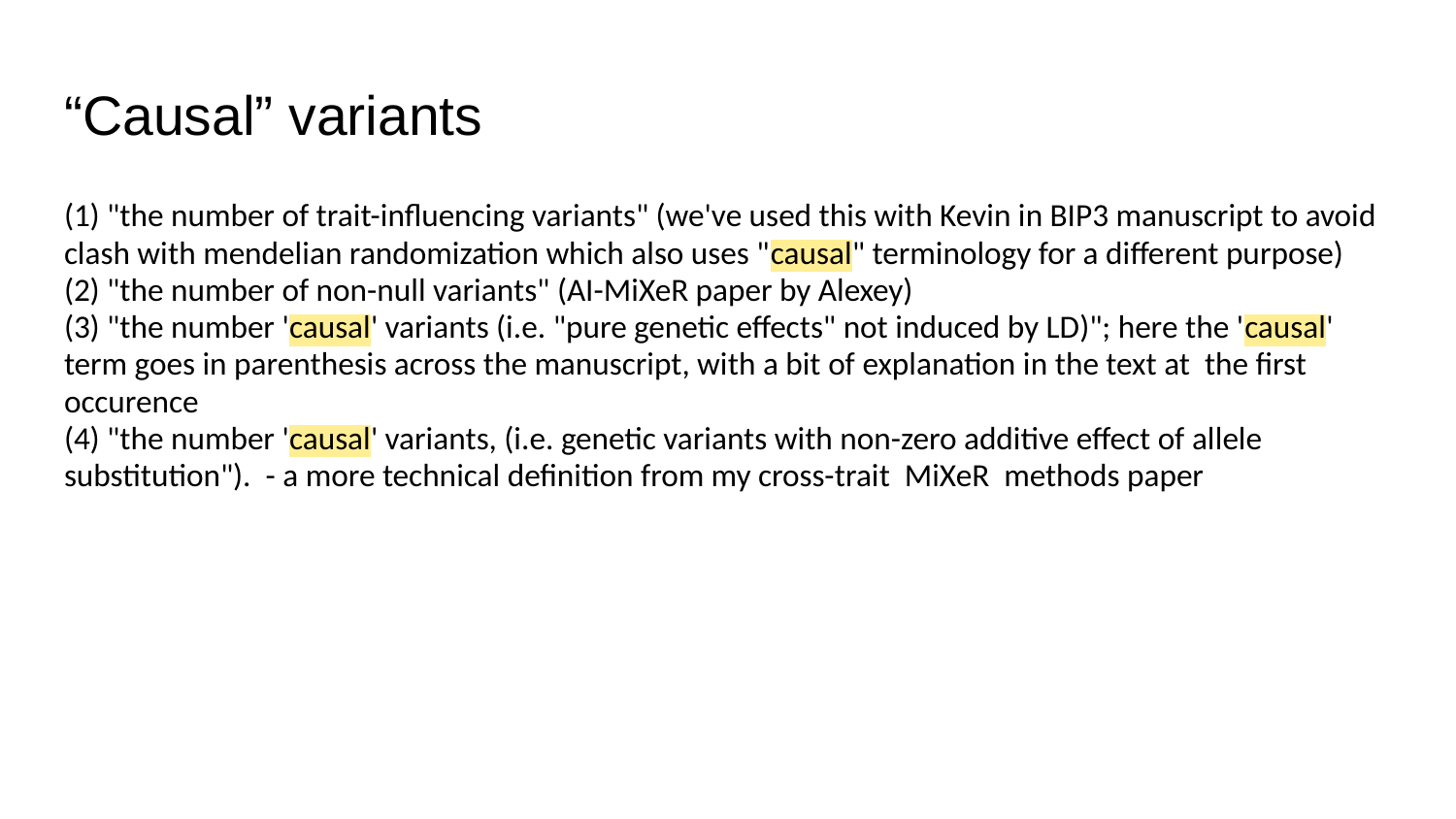

# “Causal” variants
(1) "the number of trait-influencing variants" (we've used this with Kevin in BIP3 manuscript to avoid clash with mendelian randomization which also uses "causal" terminology for a different purpose)
(2) "the number of non-null variants" (AI-MiXeR paper by Alexey)
(3) "the number 'causal' variants (i.e. "pure genetic effects" not induced by LD)"; here the 'causal' term goes in parenthesis across the manuscript, with a bit of explanation in the text at  the first occurence
(4) "the number 'causal' variants, (i.e. genetic variants with non-zero additive effect of allele substitution").  - a more technical definition from my cross-trait  MiXeR  methods paper